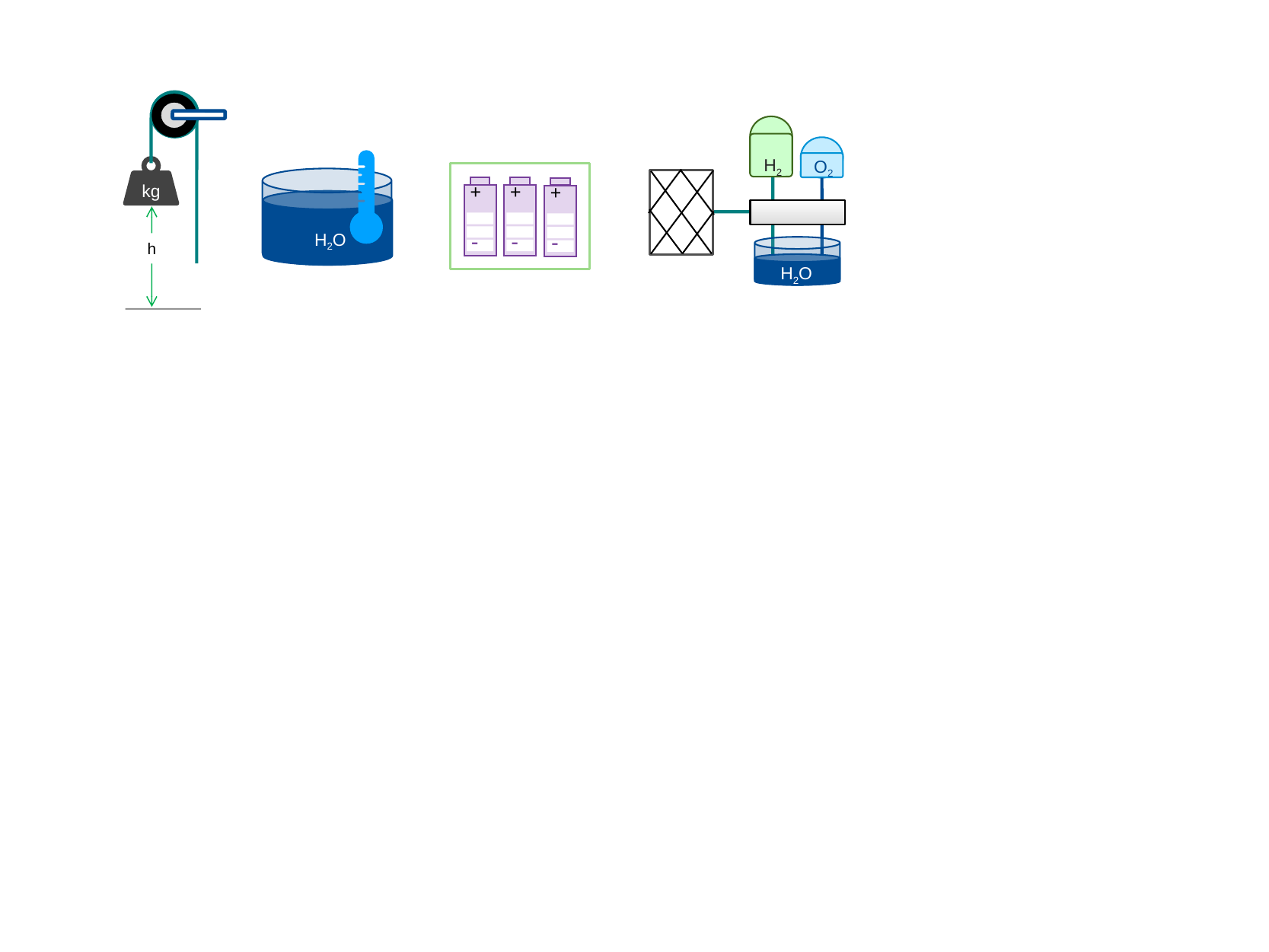

kg

h

H2

O2

H2O

H2O

+
+
+
-
-
-